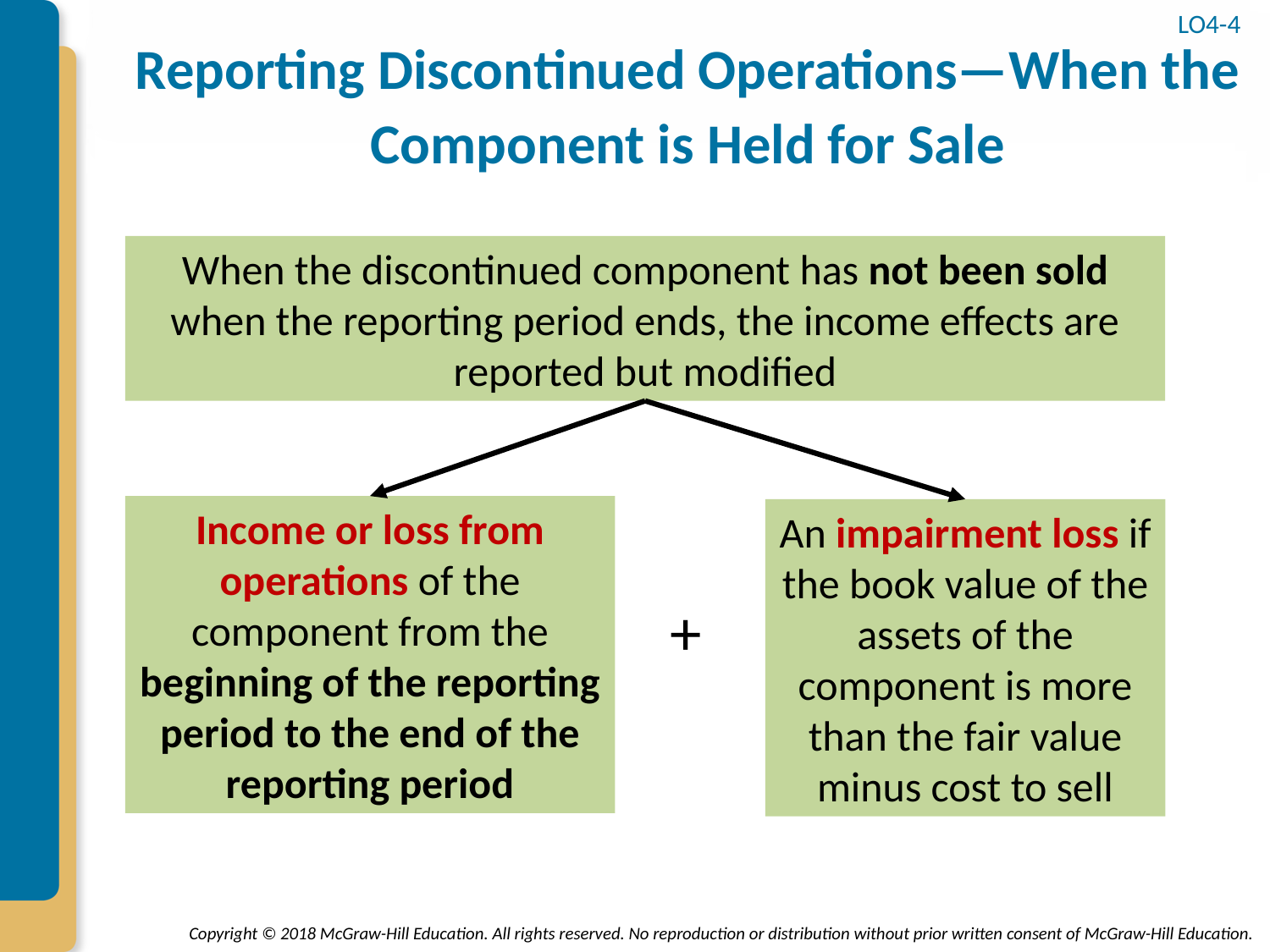

# Reporting Discontinued Operations—When the Component is Held for Sale
LO4-4
When the discontinued component has not been sold when the reporting period ends, the income effects are reported but modified
Income or loss from operations of the component from the beginning of the reporting period to the end of the reporting period
An impairment loss if the book value of the assets of the component is more than the fair value minus cost to sell
+